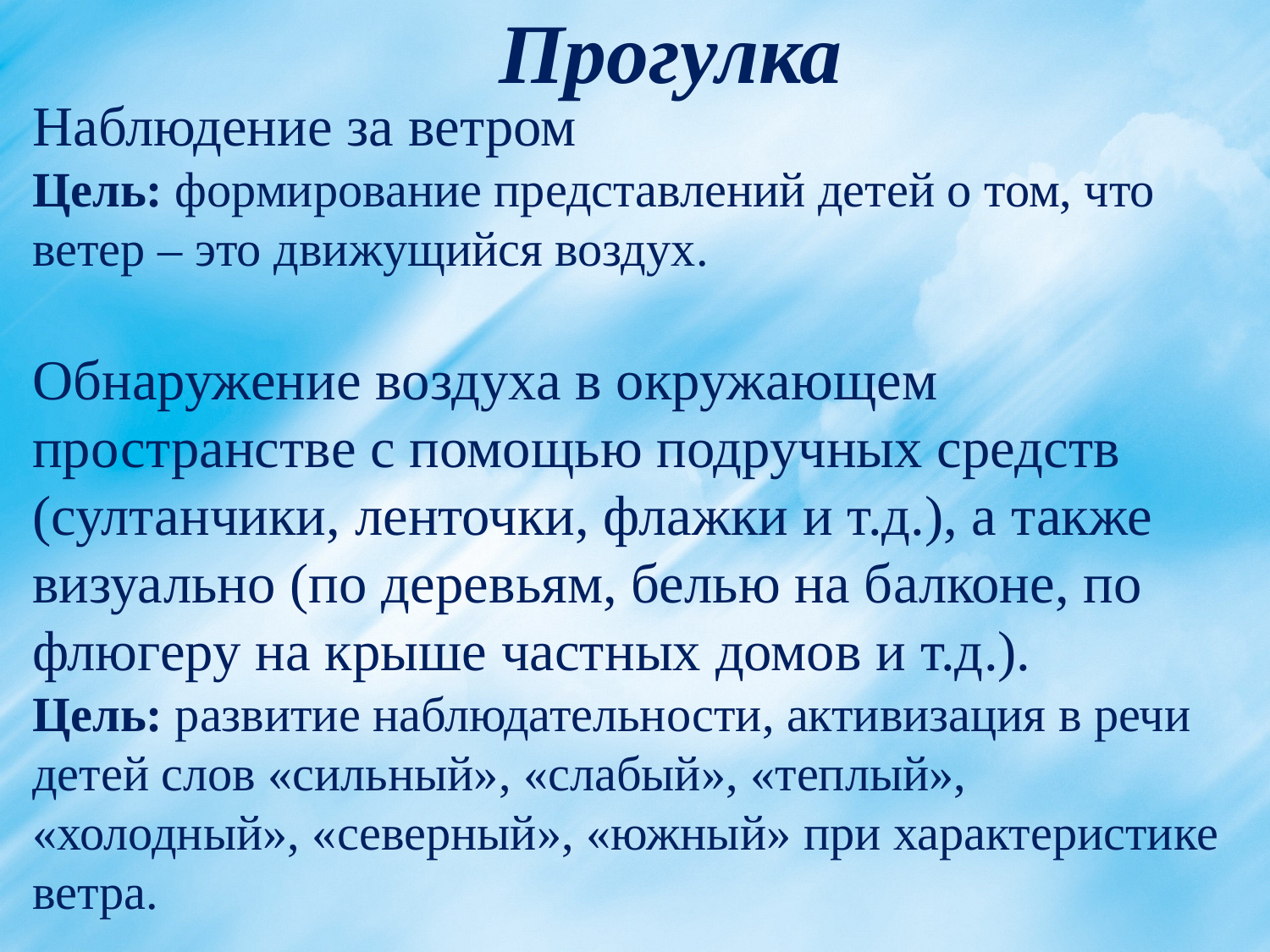

# Прогулка
Наблюдение за ветром
Цель: формирование представлений детей о том, что ветер – это движущийся воздух.
Обнаружение воздуха в окружающем пространстве с помощью подручных средств (султанчики, ленточки, флажки и т.д.), а также визуально (по деревьям, белью на балконе, по флюгеру на крыше частных домов и т.д.).
Цель: развитие наблюдательности, активизация в речи детей слов «сильный», «слабый», «теплый», «холодный», «северный», «южный» при характеристике ветра.